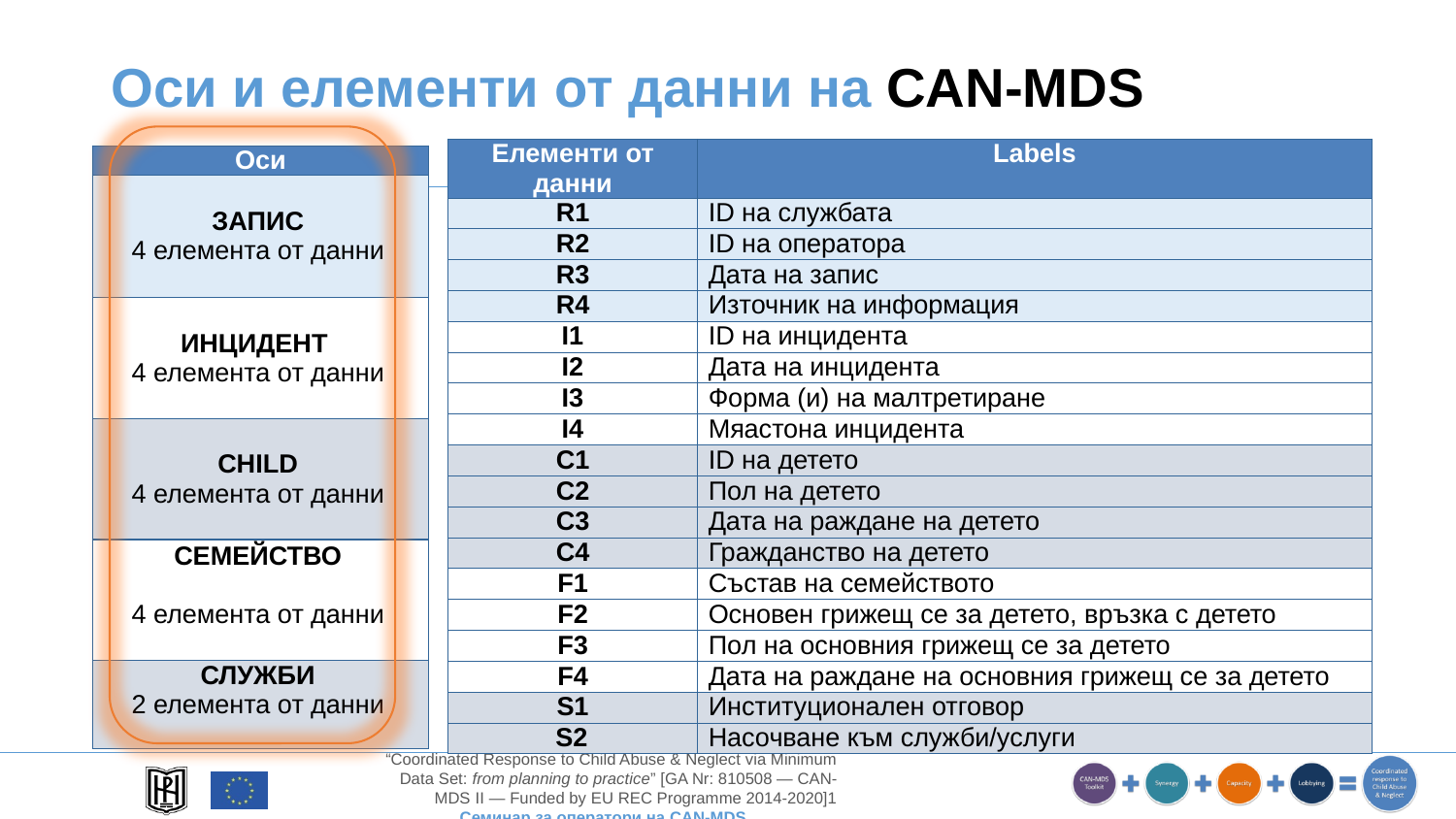

# Оси и елементи от данни на CAN-MDS

| Елементи от данни | Labels |
| --- | --- |
| R1 | ID на службата |
| R2 | ID на оператора |
| R3 | Дата на запис |
| R4 | Източник на информация |
| I1 | ID на инцидента |
| I2 | Дата на инцидента |
| I3 | Форма (и) на малтретиране |
| I4 | Мяастона инцидента |
| C1 | ID на детето |
| C2 | Пол на детето |
| C3 | Дата на раждане на детето |
| C4 | Гражданство на детето |
| F1 | Състав на семейството |
| F2 | Основен грижещ се за детето, връзка с детето |
| F3 | Пол на основния грижещ се за детето |
| F4 | Дата на раждане на основния грижещ се за детето |
| S1 | Институционален отговор |
| S2 | Насочване към служби/услуги |
| Оси |
| --- |
| ЗАПИС 4 елемента от данни |
| ИНЦИДЕНТ 4 елемента от данни |
| CHILD 4 елемента от данни |
| СЕМЕЙСТВО 4 елемента от данни |
| СЛУЖБИ 2 елемента от данни |